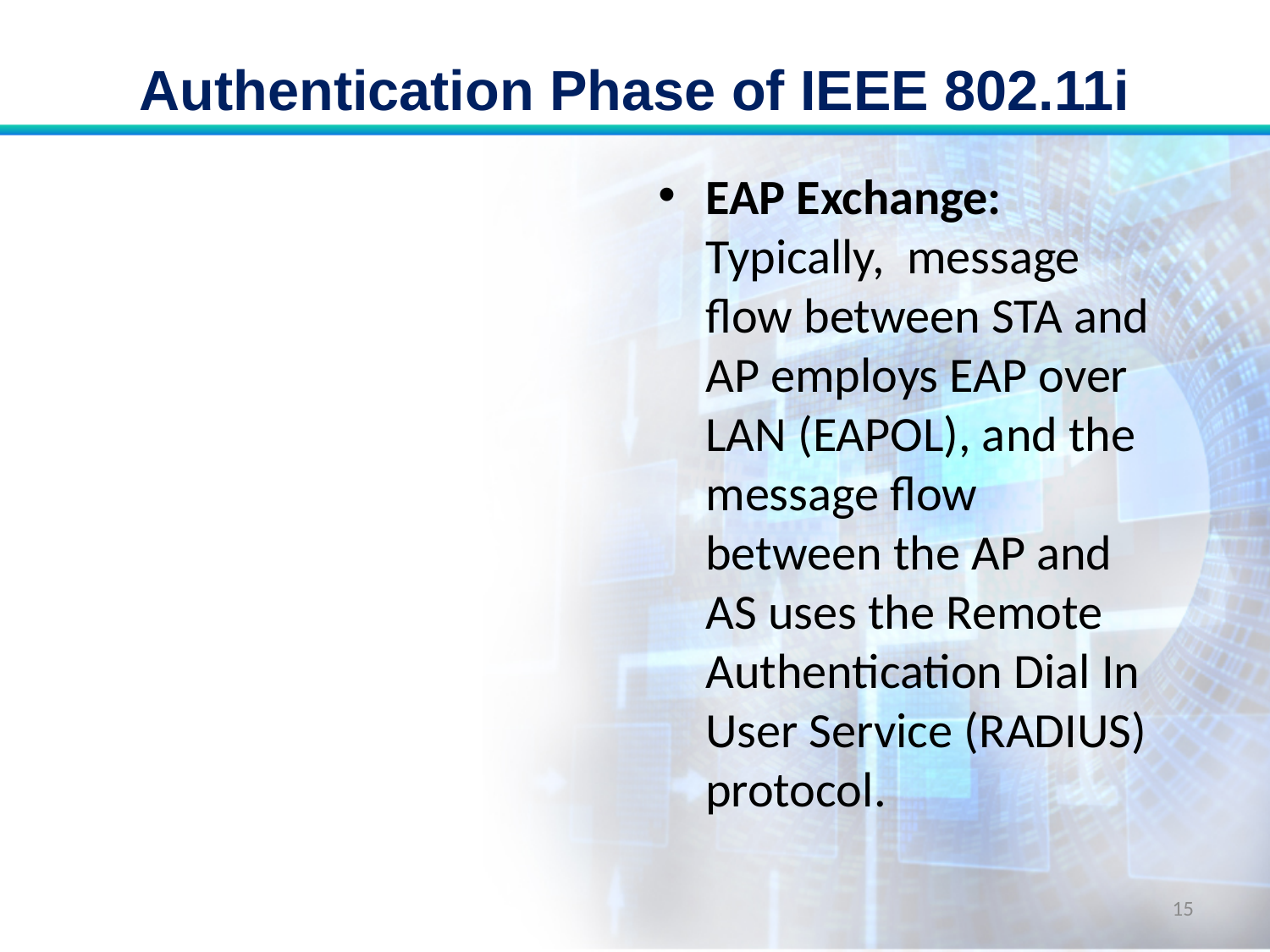

# Authentication Phase of IEEE 802.11i
EAP Exchange: Typically,  message flow between STA and AP employs EAP over LAN (EAPOL), and the message flow between the AP and AS uses the Remote Authentication Dial In User Service (RADIUS) protocol.
15